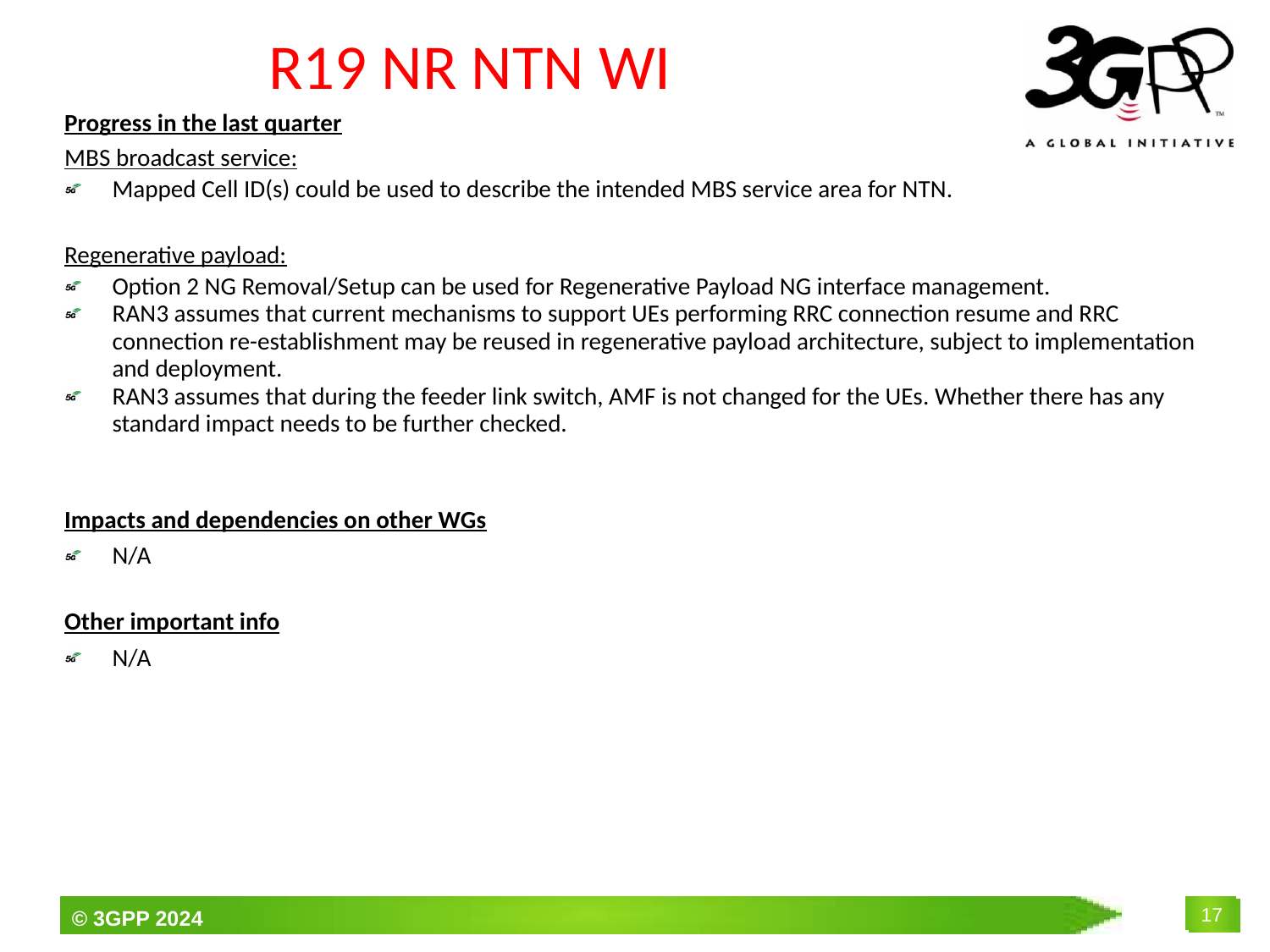

# R19 NR NTN WI

Progress in the last quarter
MBS broadcast service:
Mapped Cell ID(s) could be used to describe the intended MBS service area for NTN.

Regenerative payload:
Option 2 NG Removal/Setup can be used for Regenerative Payload NG interface management.
RAN3 assumes that current mechanisms to support UEs performing RRC connection resume and RRC connection re-establishment may be reused in regenerative payload architecture, subject to implementation and deployment.
RAN3 assumes that during the feeder link switch, AMF is not changed for the UEs. Whether there has any standard impact needs to be further checked.

Impacts and dependencies on other WGs
N/A

Other important info
N/A

17